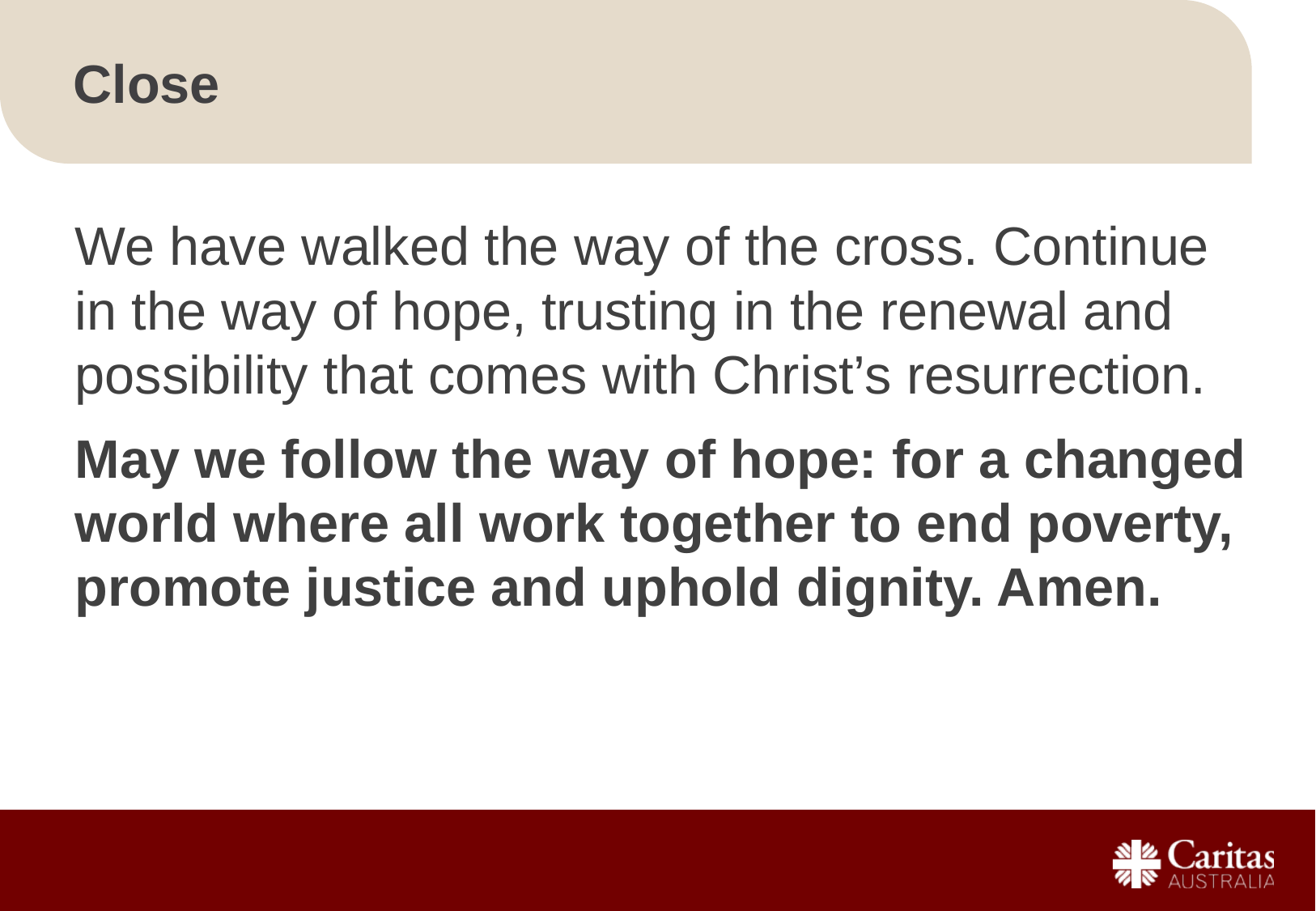

# Close
We have walked the way of the cross. Continue in the way of hope, trusting in the renewal and possibility that comes with Christ’s resurrection.
May we follow the way of hope: for a changed world where all work together to end poverty, promote justice and uphold dignity. Amen.